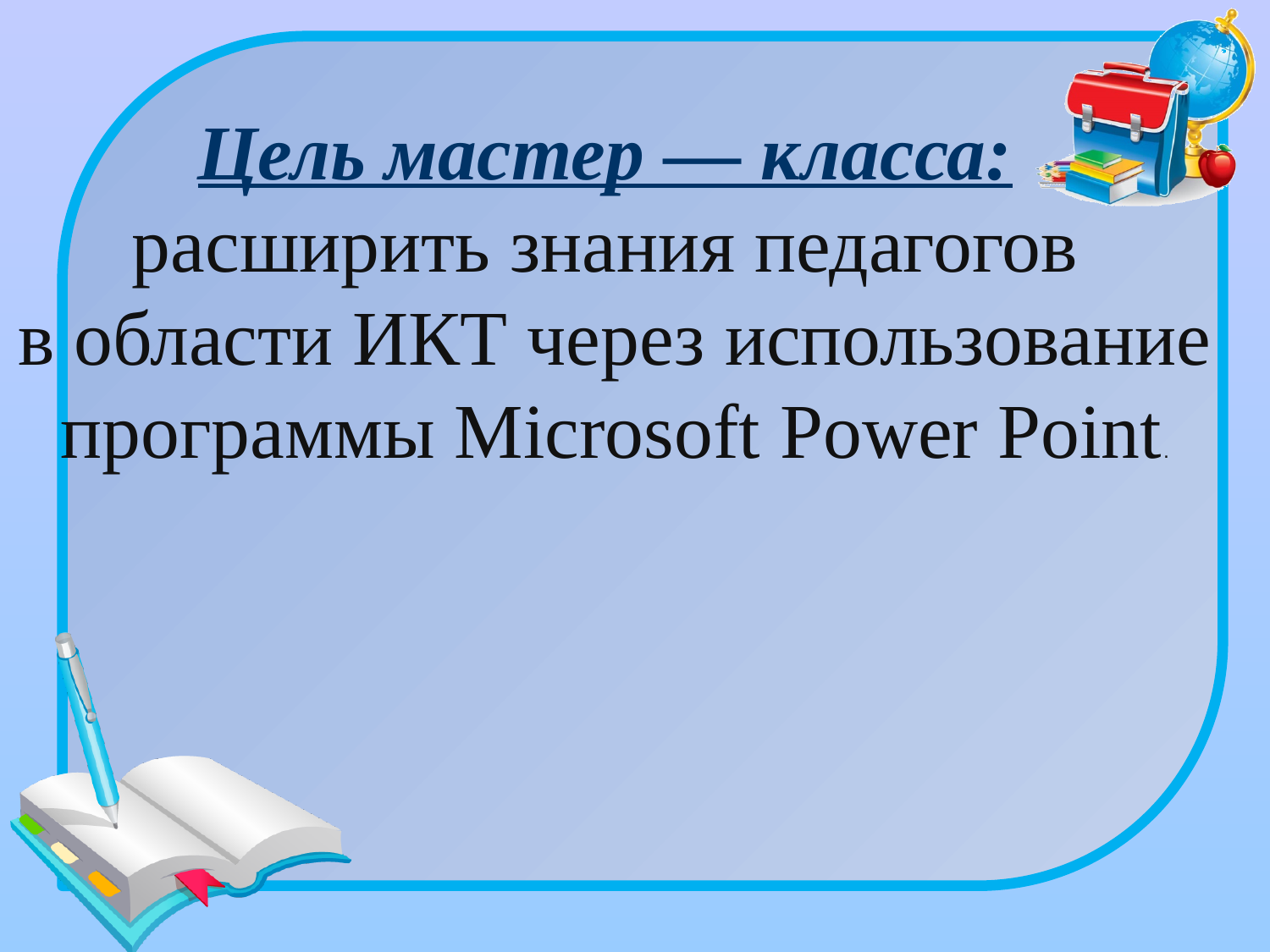

Цель мастер — класса:
расширить знания педагогов
в области ИКТ через использование
программы Microsoft Power Point.